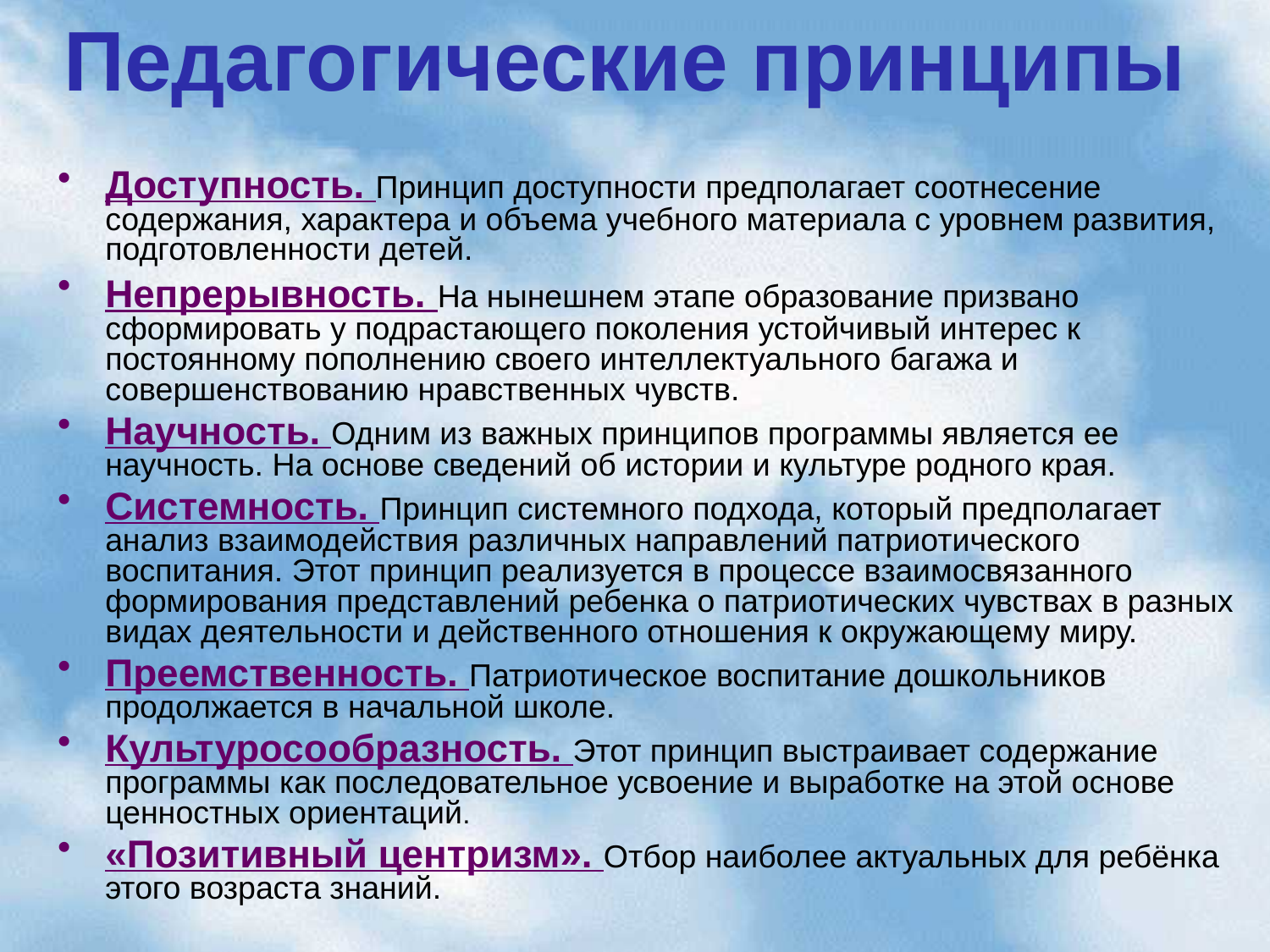

Педагогические принципы
Доступность. Принцип доступности предполагает соотнесение содержания, характера и объема учебного материала с уровнем развития, подготовленности детей.
Непрерывность. На нынешнем этапе образование призвано сформировать у подрастающего поколения устойчивый интерес к постоянному пополнению своего интеллектуального багажа и совершенствованию нравственных чувств.
Научность. Одним из важных принципов программы является ее научность. На основе сведений об истории и культуре родного края.
Системность. Принцип системного подхода, который предполагает анализ взаимодействия различных направлений патриотического воспитания. Этот принцип реализуется в процессе взаимосвязанного формирования представлений ребенка о патриотических чувствах в разных видах деятельности и действенного отношения к окружающему миру.
Преемственность. Патриотическое воспитание дошкольников продолжается в начальной школе.
Культуросообразность. Этот принцип выстраивает содержание программы как последовательное усвоение и выработке на этой основе ценностных ориентаций.
«Позитивный центризм». Отбор наиболее актуальных для ребёнка этого возраста знаний.